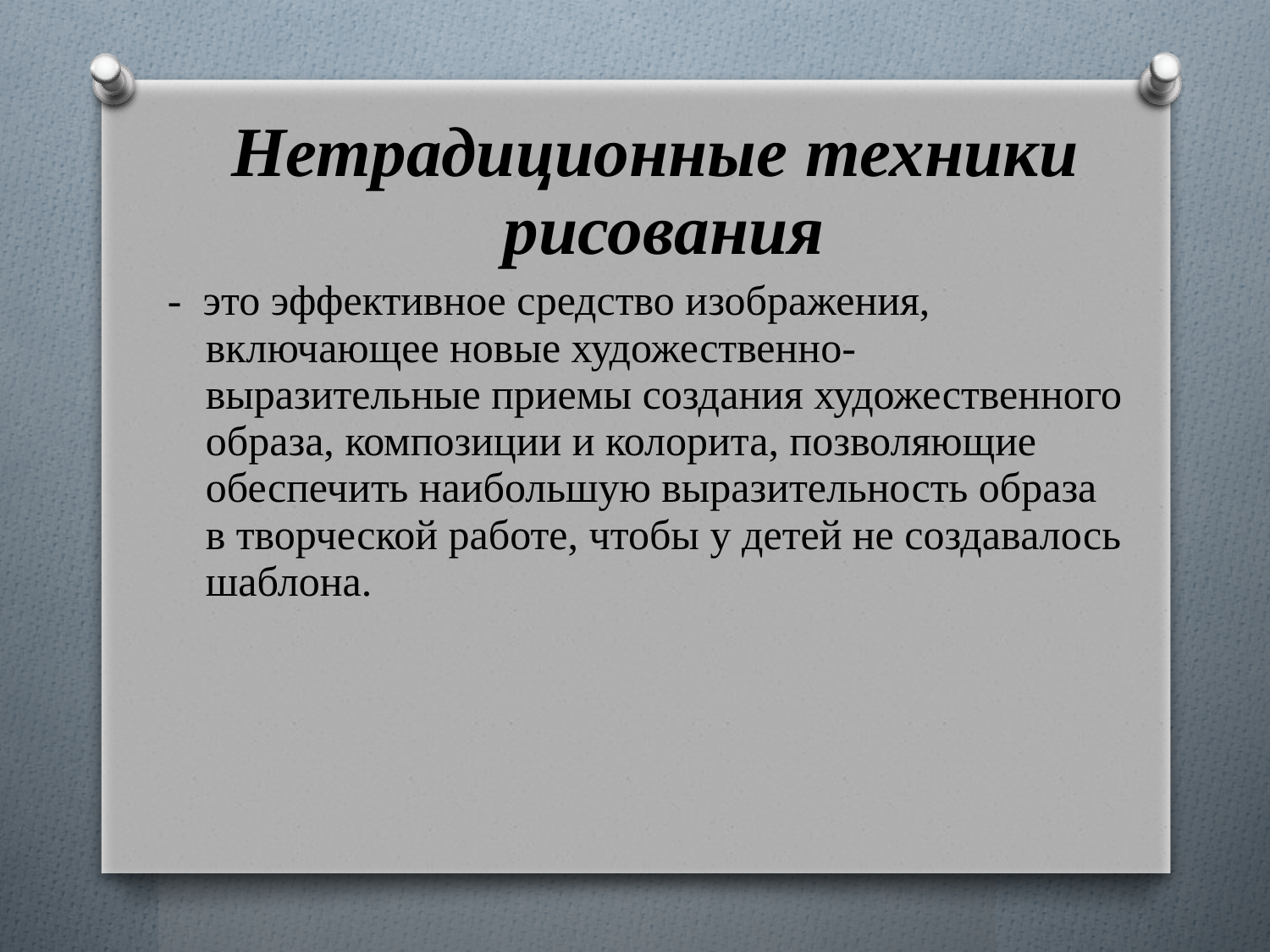

Нетрадиционные техники рисования
-  это эффективное средство изображения, включающее новые художественно-выразительные приемы создания художественного образа, композиции и колорита, позволяющие обеспечить наибольшую выразительность образа в творческой работе, чтобы у детей не создавалось шаблона.